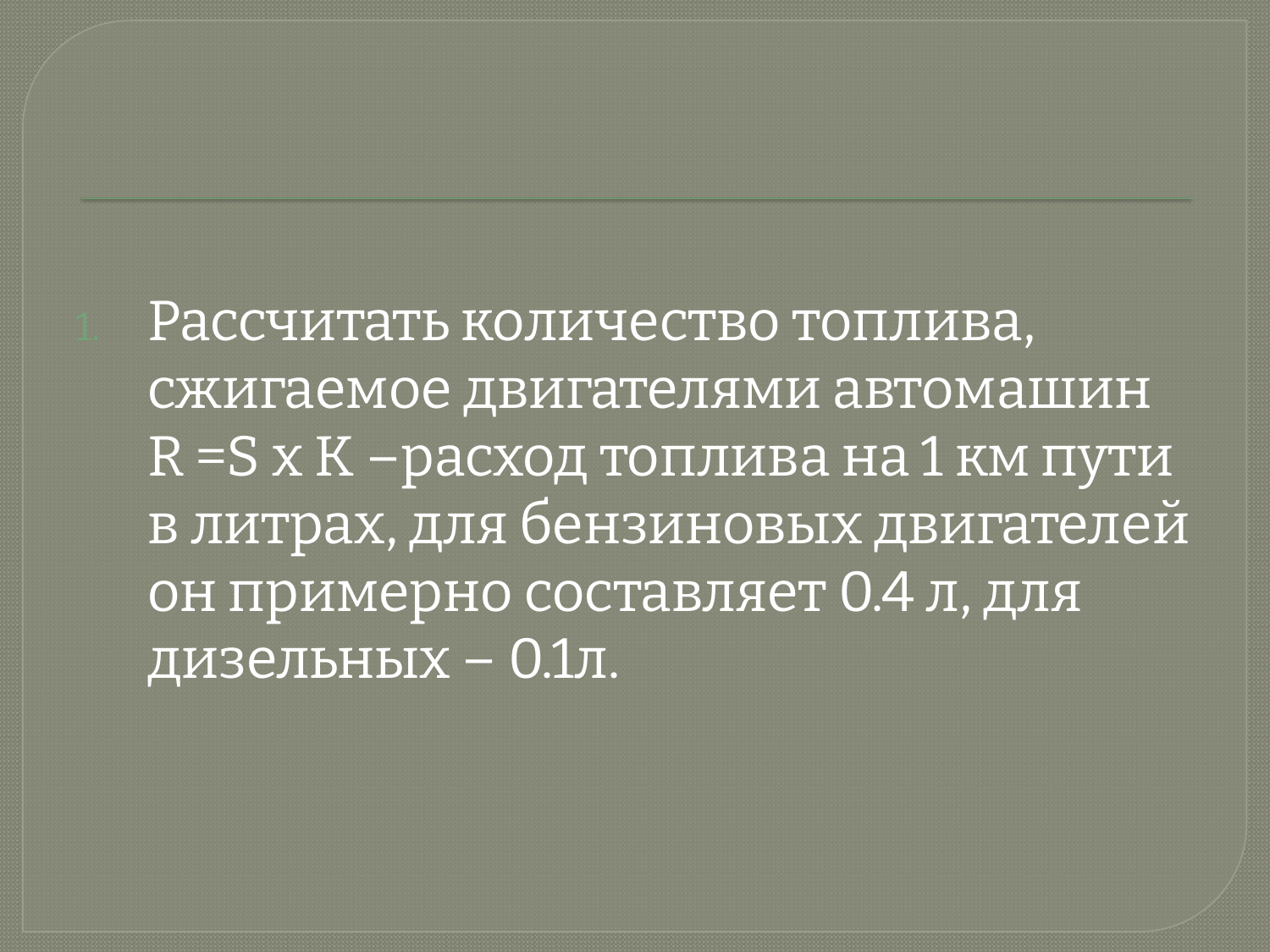

Рассчитать количество топлива, сжигаемое двигателями автомашин R =S x K –расход топлива на 1 км пути в литрах, для бензиновых двигателей он примерно составляет 0.4 л, для дизельных – 0.1л.